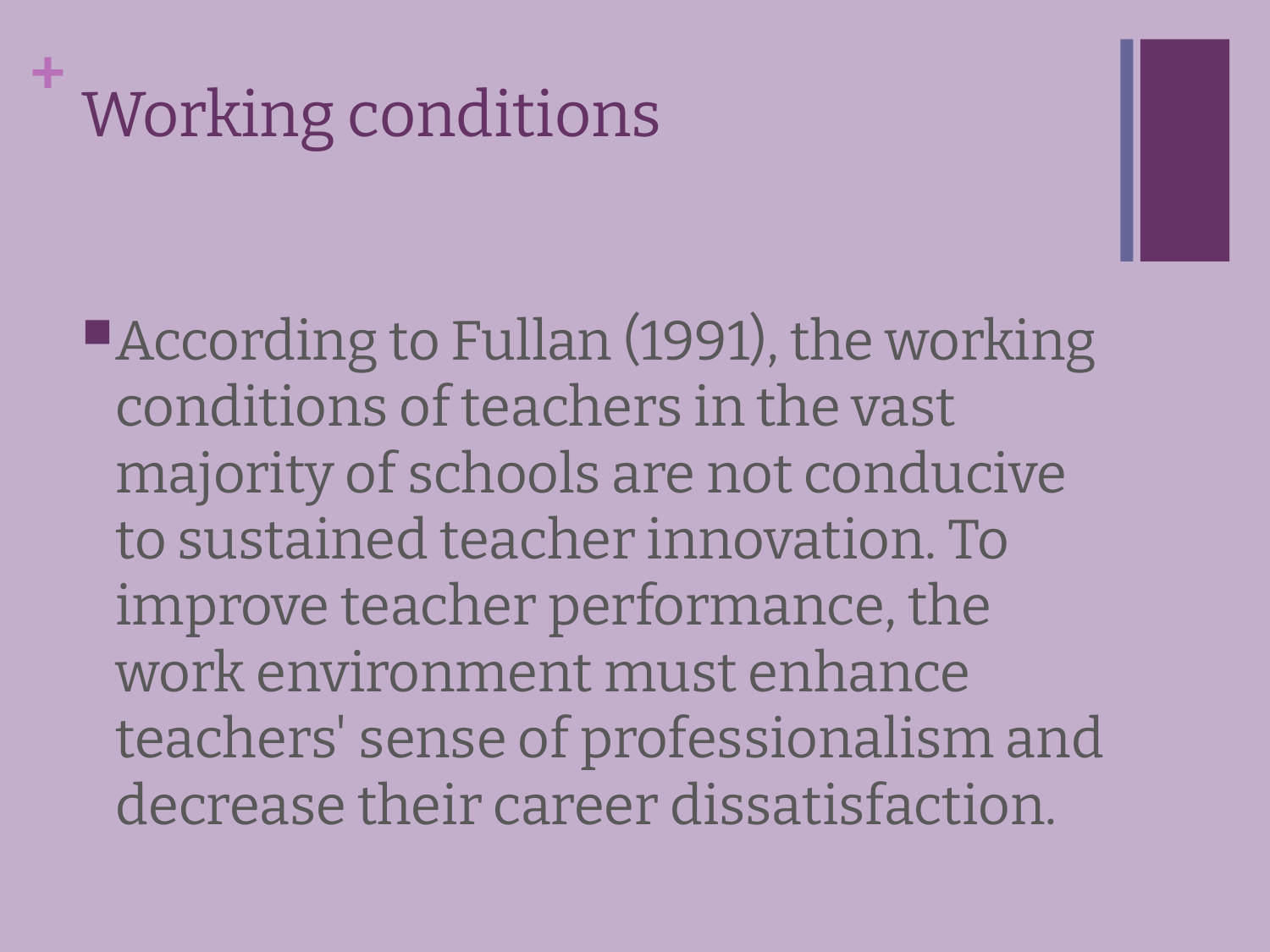

# Working conditions

According to Fullan (1991), the working conditions of teachers in the vast majority of schools are not conducive to sustained teacher innovation. To improve teacher performance, the work environment must enhance teachers' sense of professionalism and decrease their career dissatisfaction.